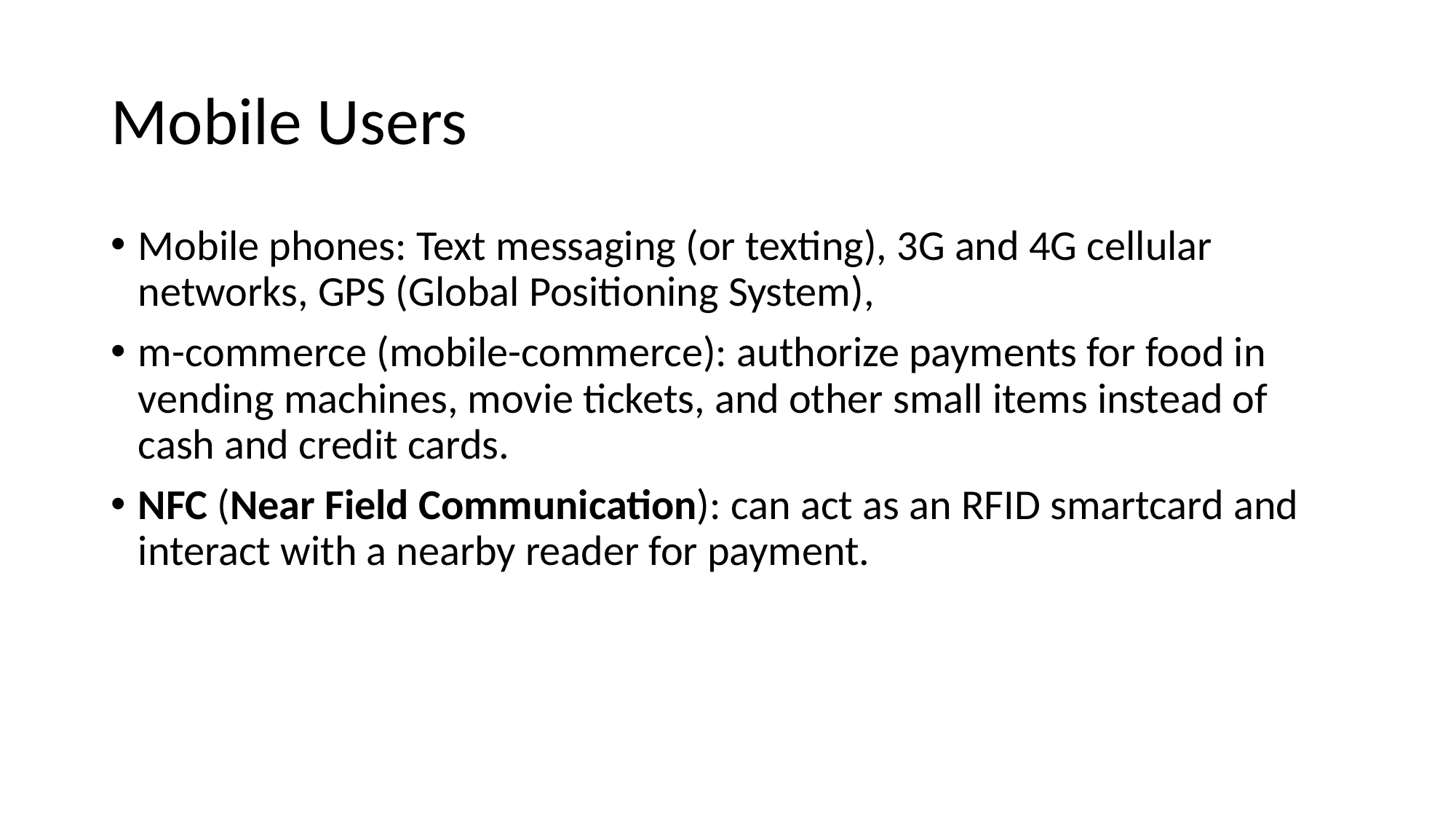

# Mobile Users
Mobile phones: Text messaging (or texting), 3G and 4G cellular networks, GPS (Global Positioning System),
m-commerce (mobile-commerce): authorize payments for food in vending machines, movie tickets, and other small items instead of cash and credit cards.
NFC (Near Field Communication): can act as an RFID smartcard and interact with a nearby reader for payment.